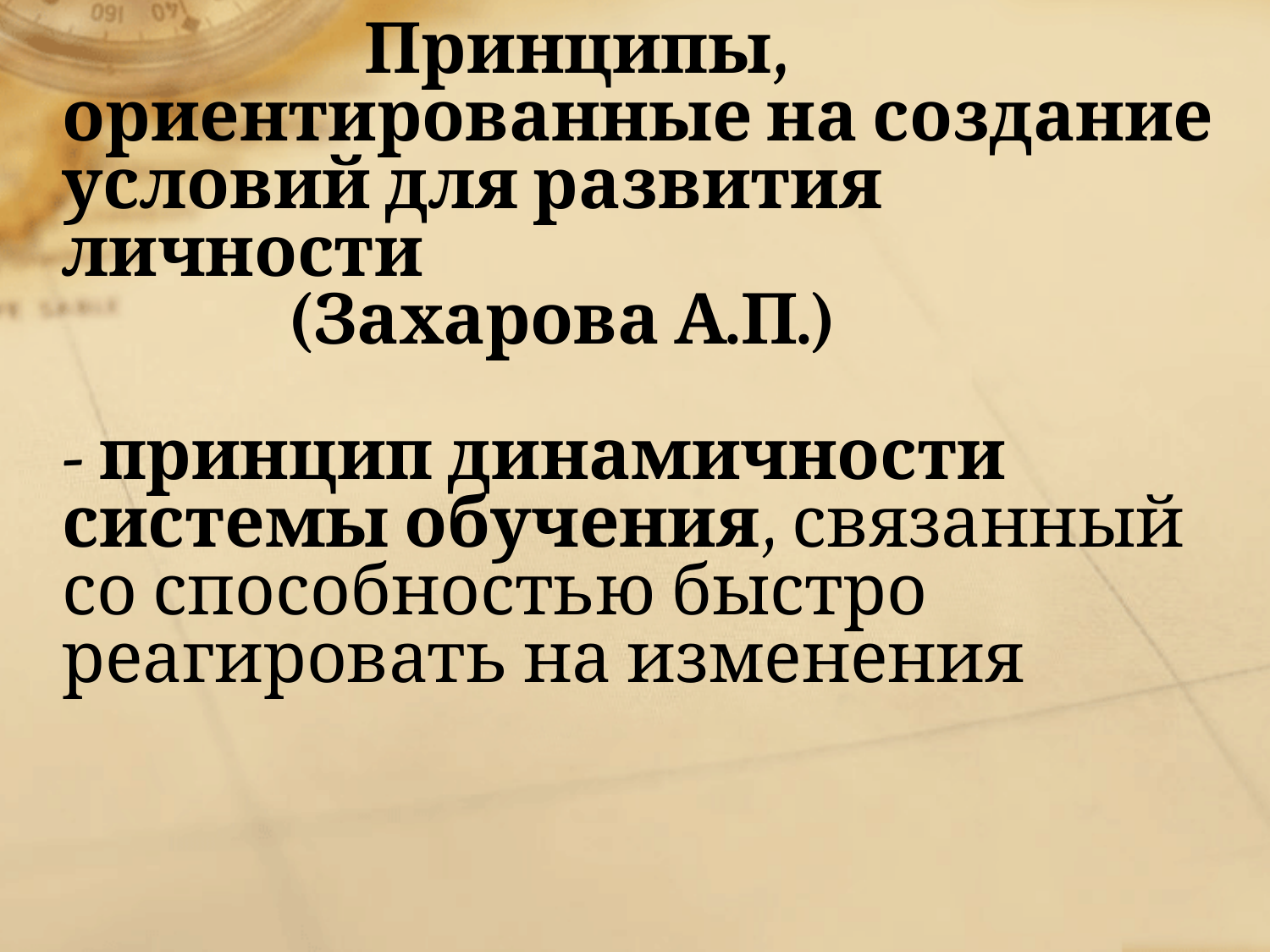

# Принципы, ориентированные на создание условий для развития личности (Захарова А.П.) - принцип динамичности системы обучения, связанный со способностью быстро реагировать на изменения